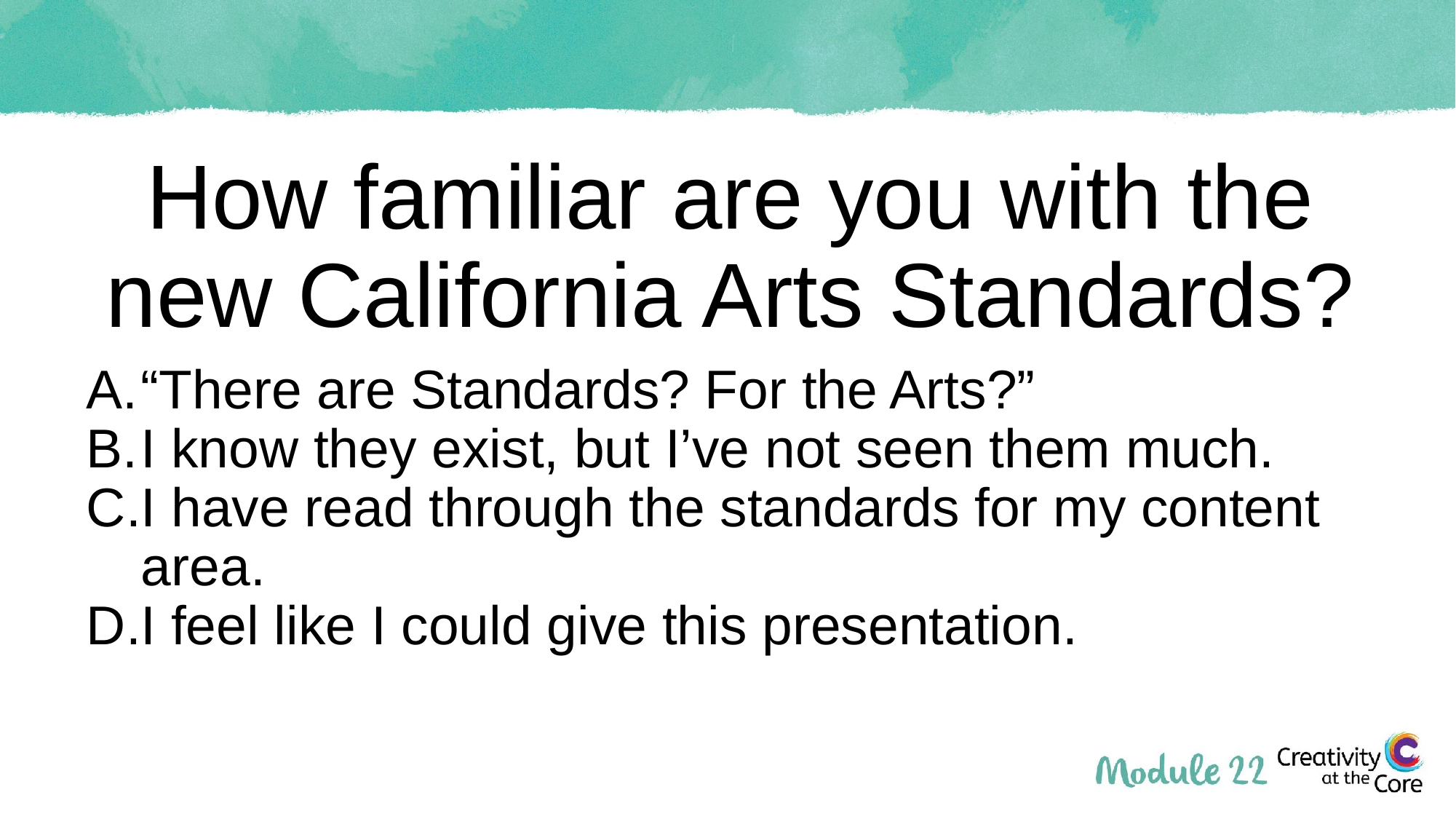

# How familiar are you with the new California Arts Standards?
“There are Standards? For the Arts?”
I know they exist, but I’ve not seen them much.
I have read through the standards for my content area.
I feel like I could give this presentation.